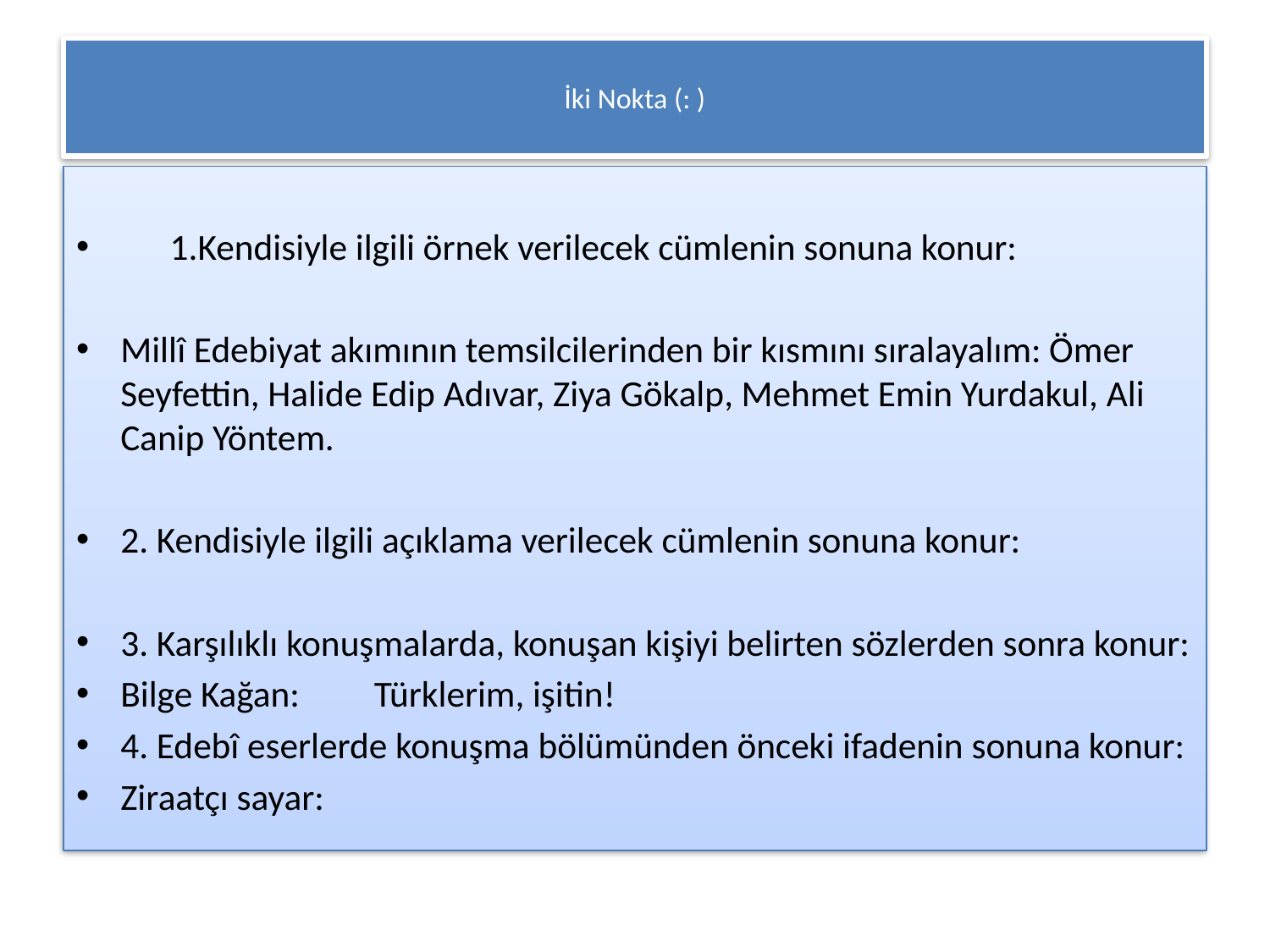

# İki Nokta (: )

      1.Kendisiyle ilgili örnek verilecek cümlenin sonuna konur:

Millî Edebiyat akımının temsilcilerinden bir kısmını sıralayalım: Ömer Seyfettin, Halide Edip Adıvar, Ziya Gökalp, Mehmet Emin Yurdakul, Ali Canip Yöntem.

2. Kendisiyle ilgili açıklama verilecek cümlenin sonuna konur:

3. Karşılıklı konuşmalarda, konuşan kişiyi belirten sözlerden sonra konur:
Bilge Kağan:         Türklerim, işitin!
4. Edebî eserlerde konuşma bölümünden önceki ifadenin sonuna konur:
Ziraatçı sayar: